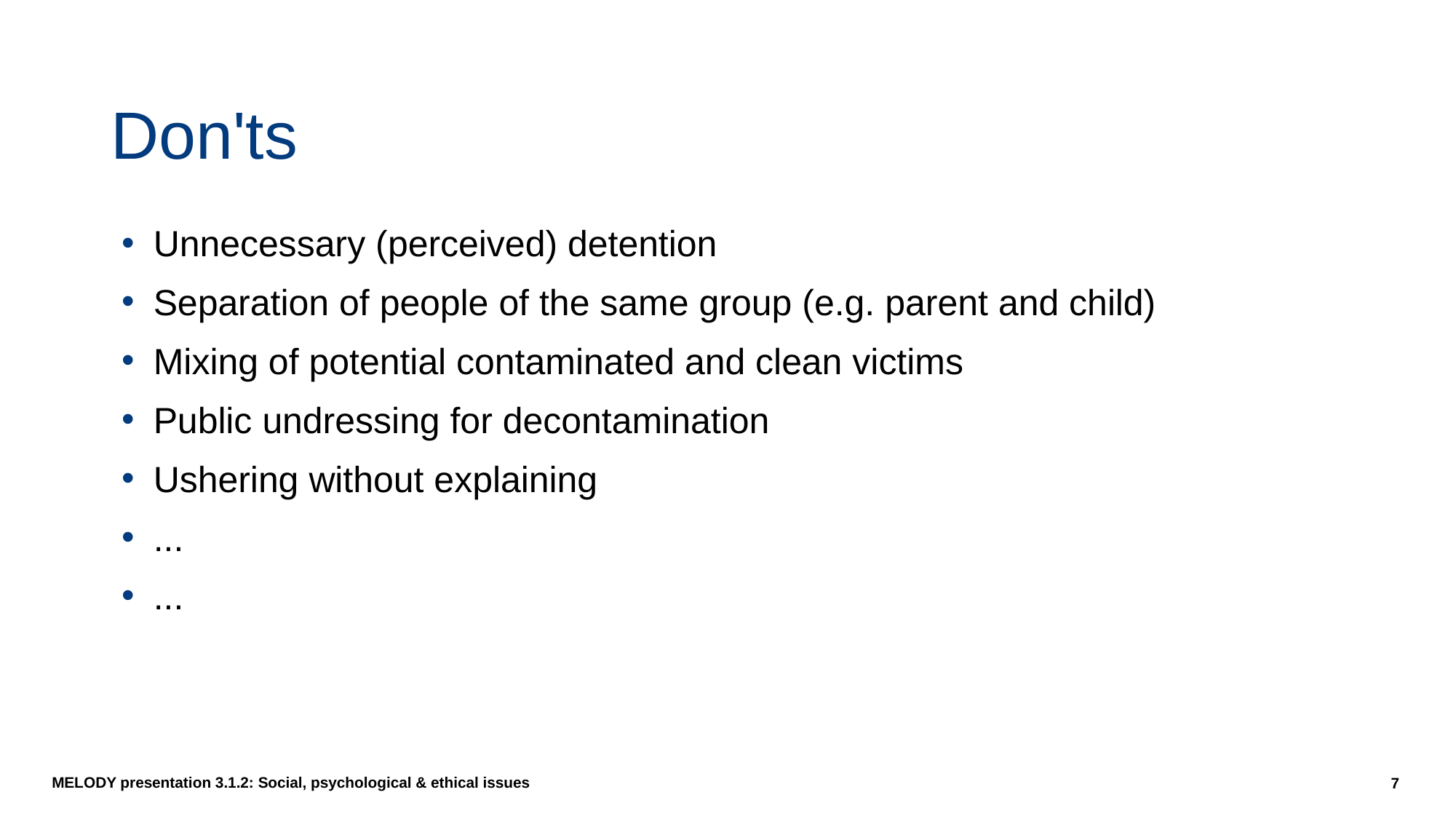

# Don'ts
Unnecessary (perceived) detention
Separation of people of the same group (e.g. parent and child)
Mixing of potential contaminated and clean victims
Public undressing for decontamination
Ushering without explaining
...
...

MELODY presentation 3.1.2: Social, psychological & ethical issues
7